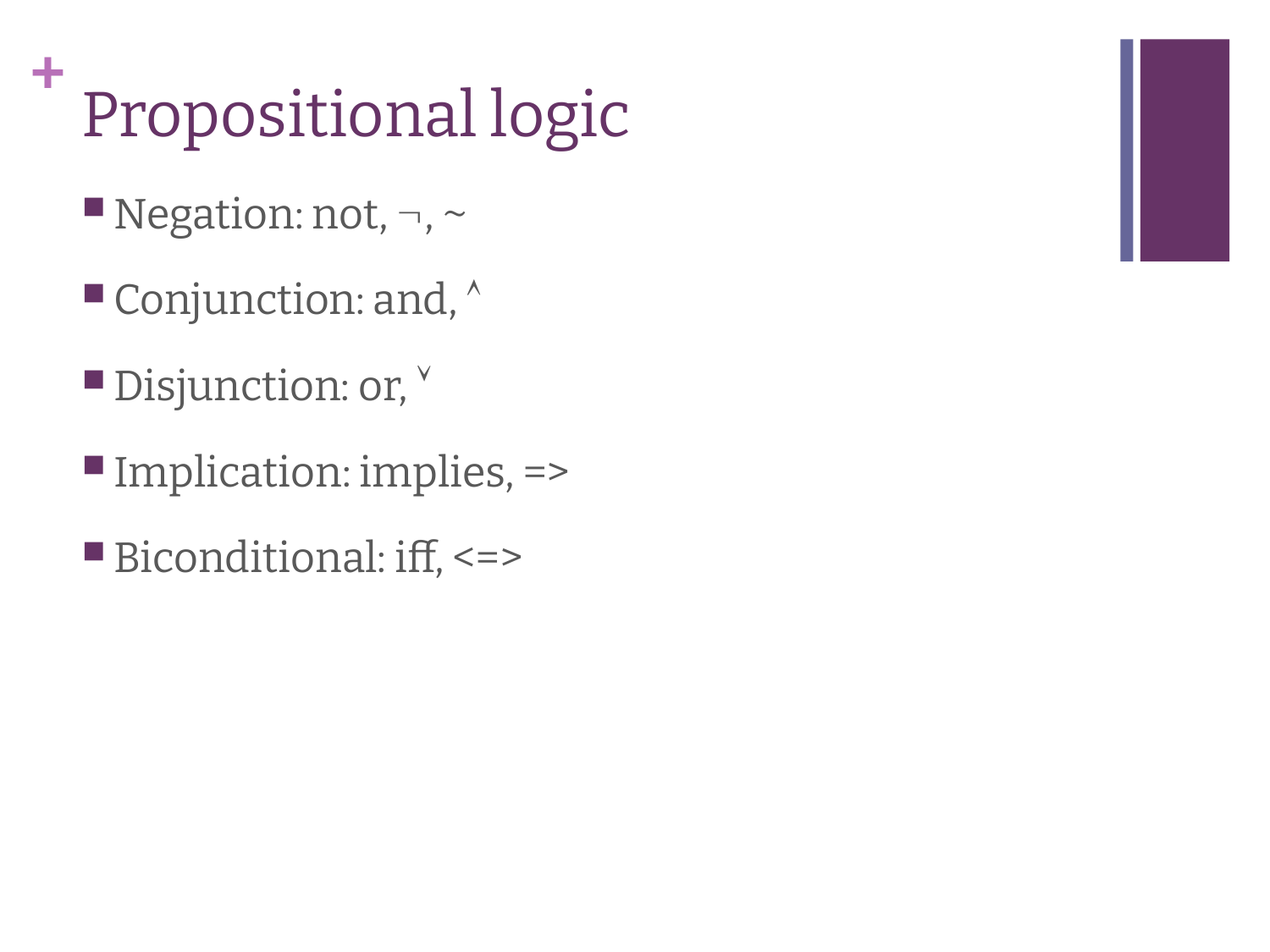

# Propositional logic
Negation: not, ¬, ~
Conjunction: and, ∧
Disjunction: or, ∨
Implication: implies, =>
Biconditional: iff, <=>